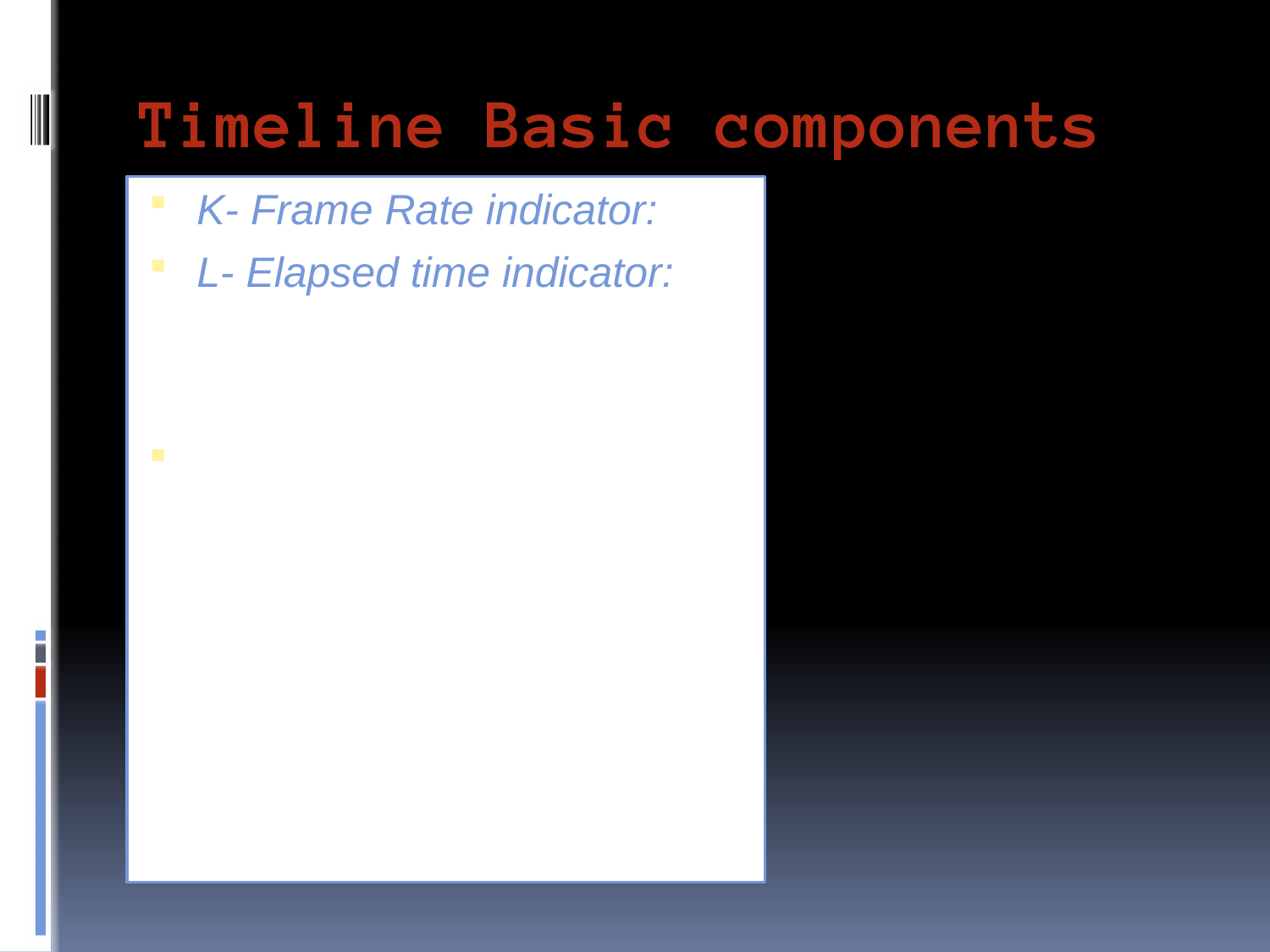

# Timeline Basic components
K- Frame Rate indicator:
L- Elapsed time indicator: